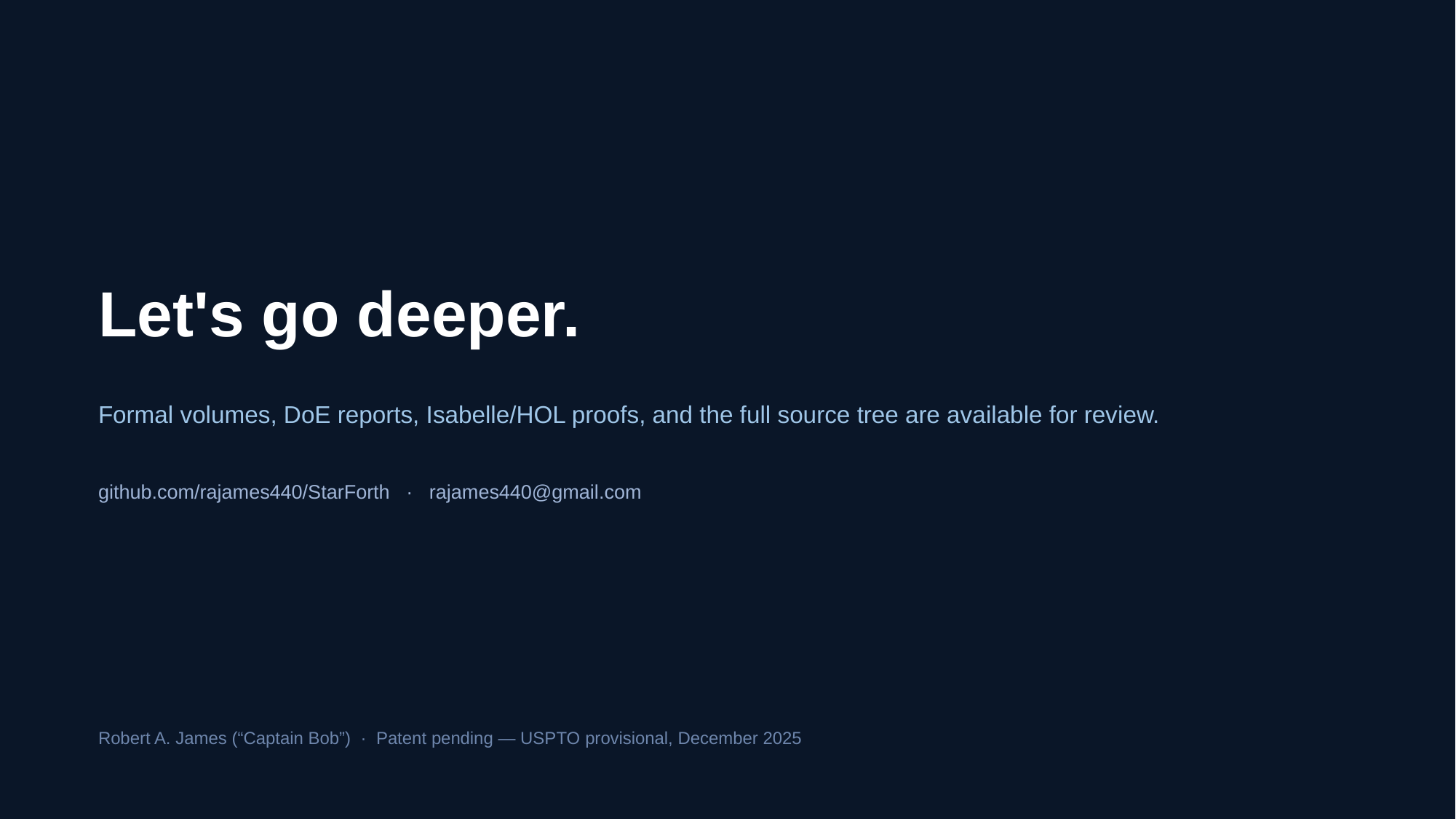

Let's go deeper.
Formal volumes, DoE reports, Isabelle/HOL proofs, and the full source tree are available for review.
github.com/rajames440/StarForth   ·   rajames440@gmail.com
Robert A. James (“Captain Bob”)  ·  Patent pending — USPTO provisional, December 2025